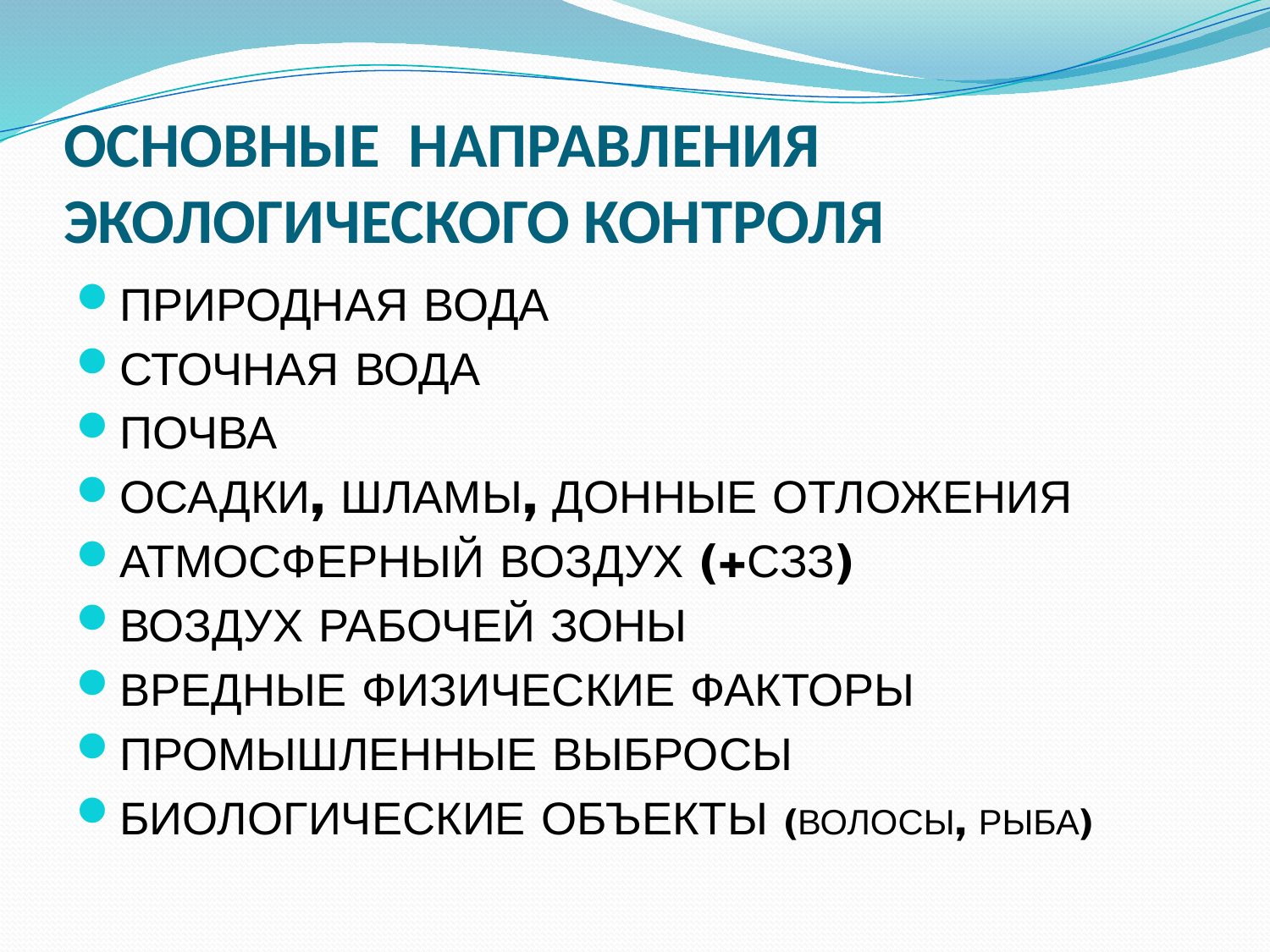

# ОСНОВНЫЕ  НАПРАВЛЕНИЯ ЭКОЛОГИЧЕСКОГО КОНТРОЛЯ
ПРИРОДНАЯ ВОДА
СТОЧНАЯ ВОДА
ПОЧВА
ОСАДКИ, ШЛАМЫ, ДОННЫЕ ОТЛОЖЕНИЯ
АТМОСФЕРНЫЙ ВОЗДУХ (+СЗЗ)
ВОЗДУХ РАБОЧЕЙ ЗОНЫ
ВРЕДНЫЕ ФИЗИЧЕСКИЕ ФАКТОРЫ
ПРОМЫШЛЕННЫЕ ВЫБРОСЫ
БИОЛОГИЧЕСКИЕ ОБЪЕКТЫ (ВОЛОСЫ, РЫБА)